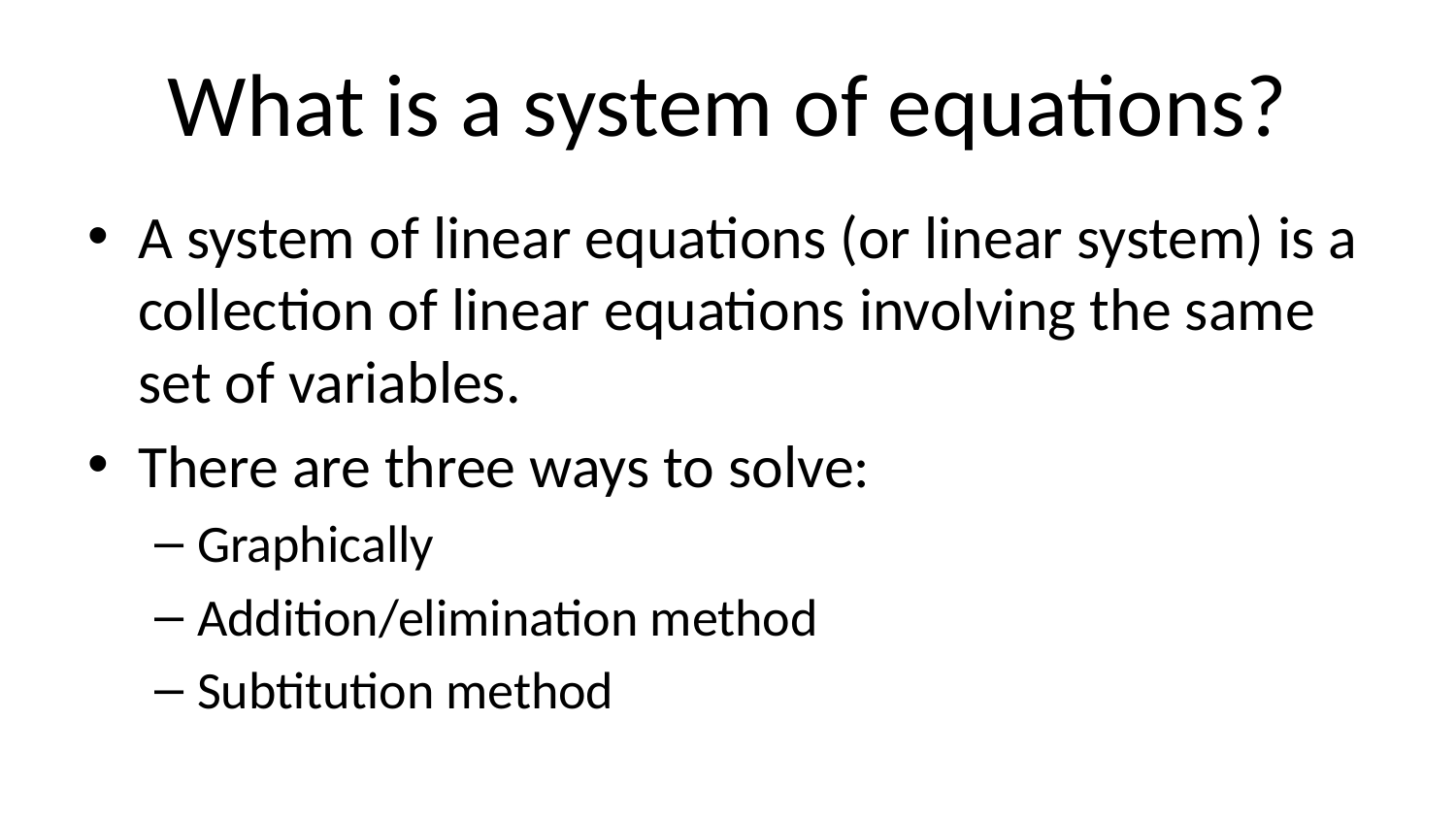

# What is a system of equations?
A system of linear equations (or linear system) is a collection of linear equations involving the same set of variables.
There are three ways to solve:
Graphically
Addition/elimination method
Subtitution method